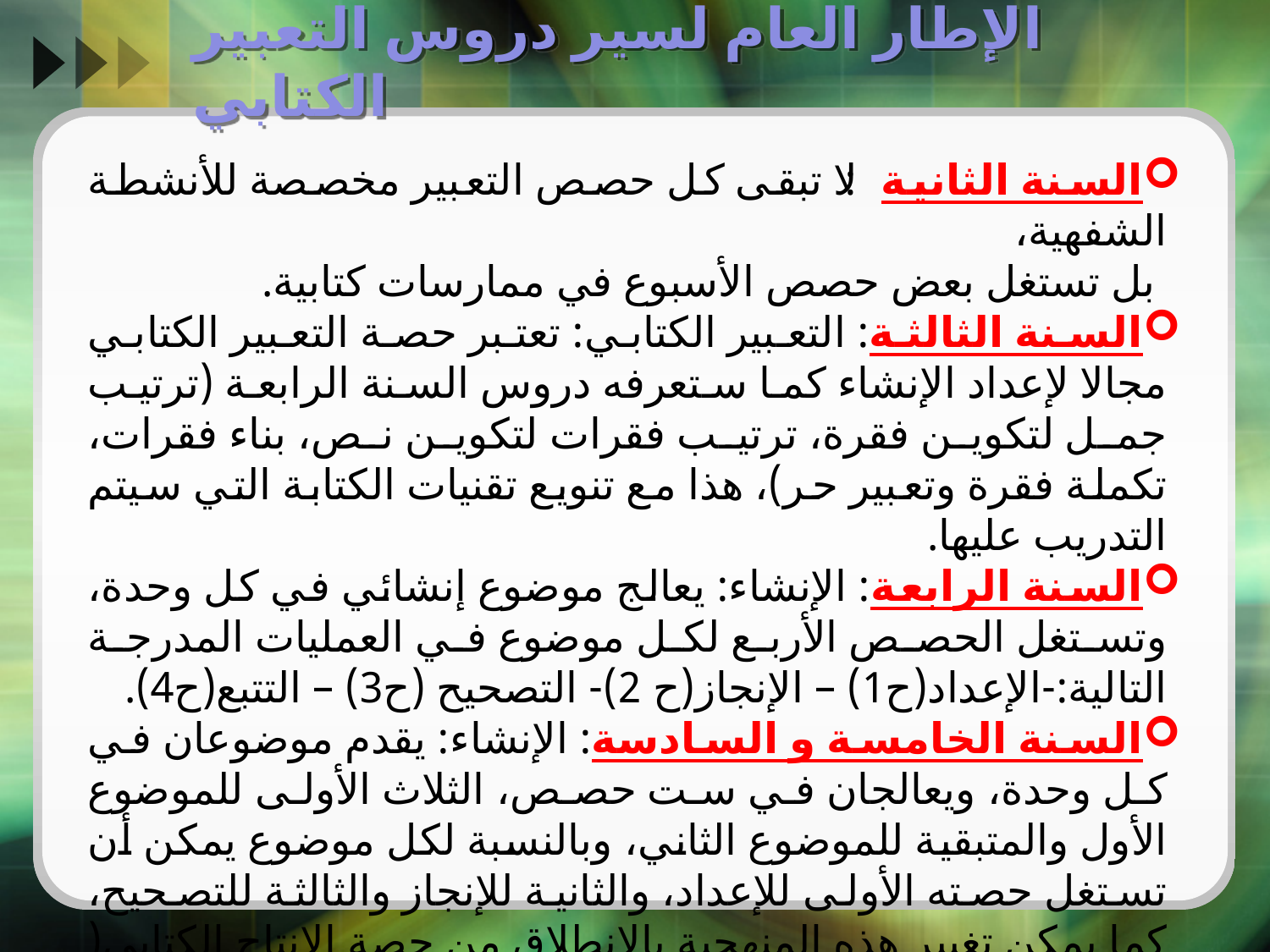

# الإطار العام لسير دروس التعبير الكتابي
السنة الثانية: لا تبقى كل حصص التعبير مخصصة للأنشطة الشفهية،
بل تستغل بعض حصص الأسبوع في ممارسات كتابية.
السنة الثالثة: التعبير الكتابي: تعتبر حصة التعبير الكتابي مجالا لإعداد الإنشاء كما ستعرفه دروس السنة الرابعة (ترتيب جمل لتكوين فقرة، ترتيب فقرات لتكوين نص، بناء فقرات، تكملة فقرة وتعبير حر)، هذا مع تنويع تقنيات الكتابة التي سيتم التدريب عليها.
السنة الرابعة: الإنشاء: يعالج موضوع إنشائي في كل وحدة، وتستغل الحصص الأربع لكل موضوع في العمليات المدرجة التالية:-الإعداد(ح1) – الإنجاز(ح 2)- التصحيح (ح3) – التتبع(ح4).
السنة الخامسة و السادسة: الإنشاء: يقدم موضوعان في كل وحدة، ويعالجان في ست حصص، الثلاث الأولى للموضوع الأول والمتبقية للموضوع الثاني، وبالنسبة لكل موضوع يمكن أن تستغل حصته الأولى للإعداد، والثانية للإنجاز والثالثة للتصحيح، كما يمكن تغيير هذه المنهجية بالانطلاق من حصة الإنتاج الكتابي( وضعية مشكلة) للمتعلمين في الحصة الأولى والذي يتم تطويره في الحصة الموالية.